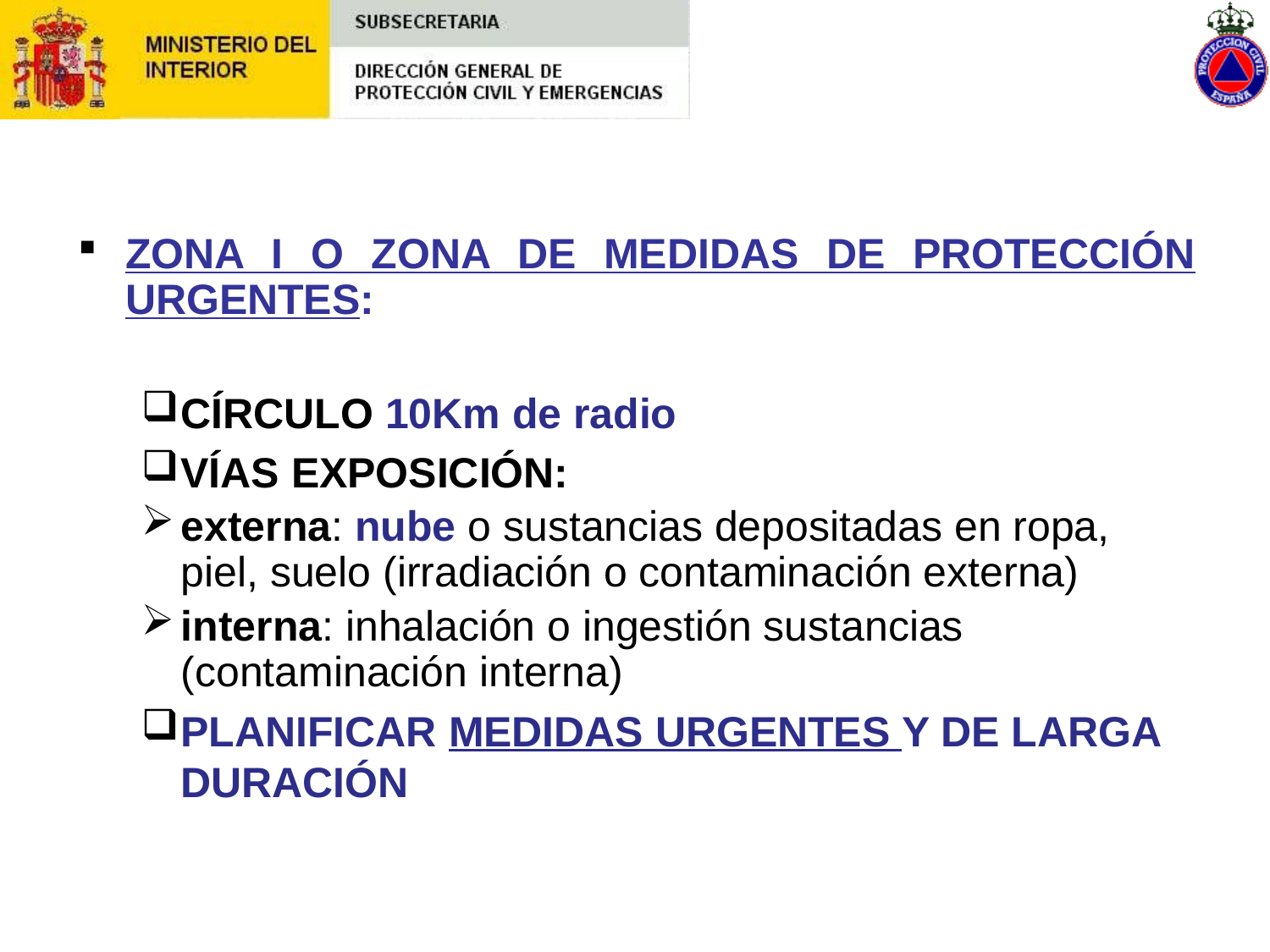

#
ZONA I O ZONA DE MEDIDAS DE PROTECCIÓN URGENTES:

CÍRCULO 10Km de radio
VÍAS EXPOSICIÓN:
externa: nube o sustancias depositadas en ropa, piel, suelo (irradiación o contaminación externa)
interna: inhalación o ingestión sustancias (contaminación interna)
PLANIFICAR MEDIDAS URGENTES Y DE LARGA DURACIÓN